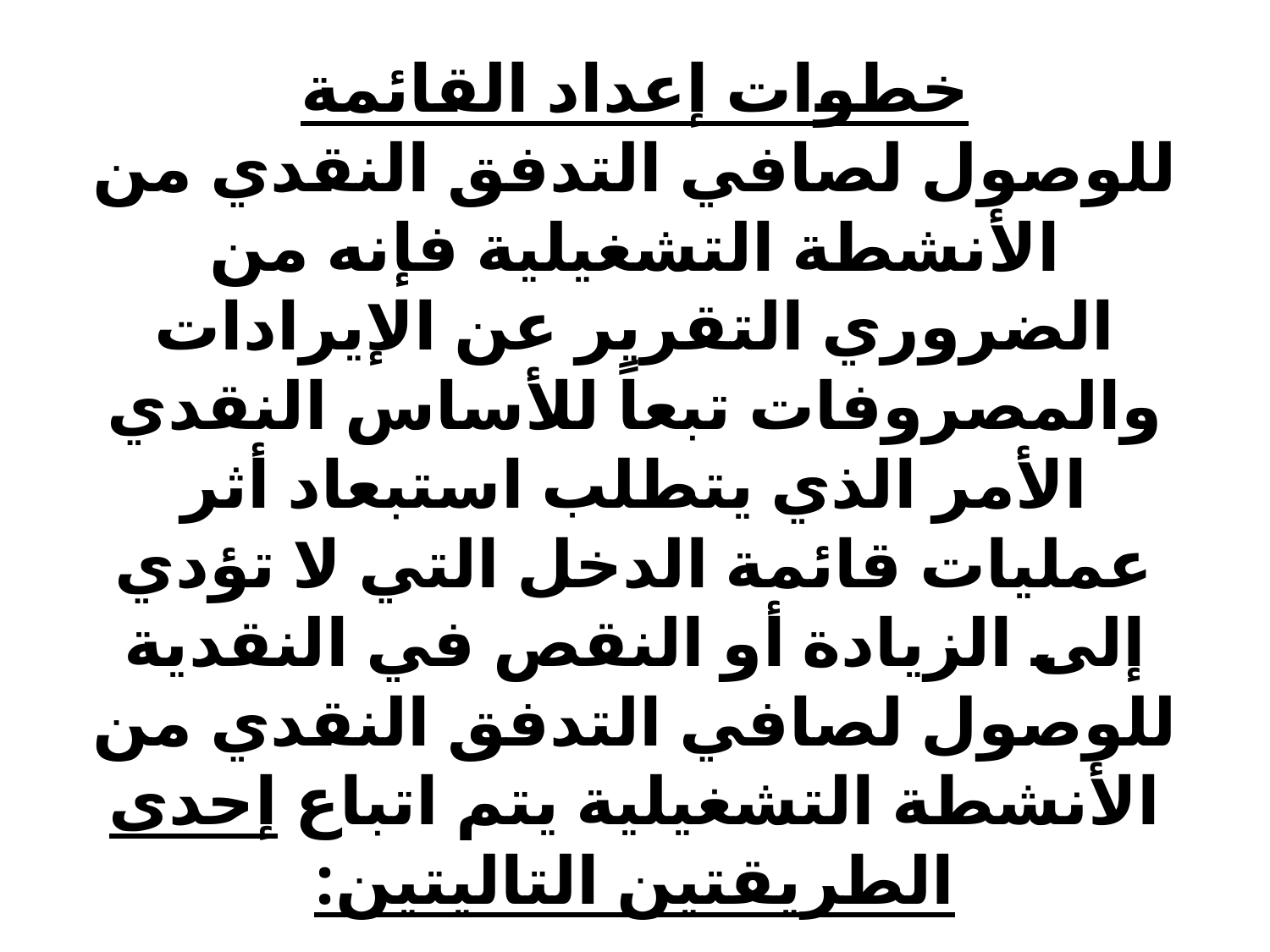

# خطوات إعداد القائمة للوصول لصافي التدفق النقدي من الأنشطة التشغيلية فإنه من الضروري التقرير عن الإيرادات والمصروفات تبعاً للأساس النقدي الأمر الذي يتطلب استبعاد أثر عمليات قائمة الدخل التي لا تؤدي إلى الزيادة أو النقص في النقدية للوصول لصافي التدفق النقدي من الأنشطة التشغيلية يتم اتباع إحدى الطريقتين التاليتين: